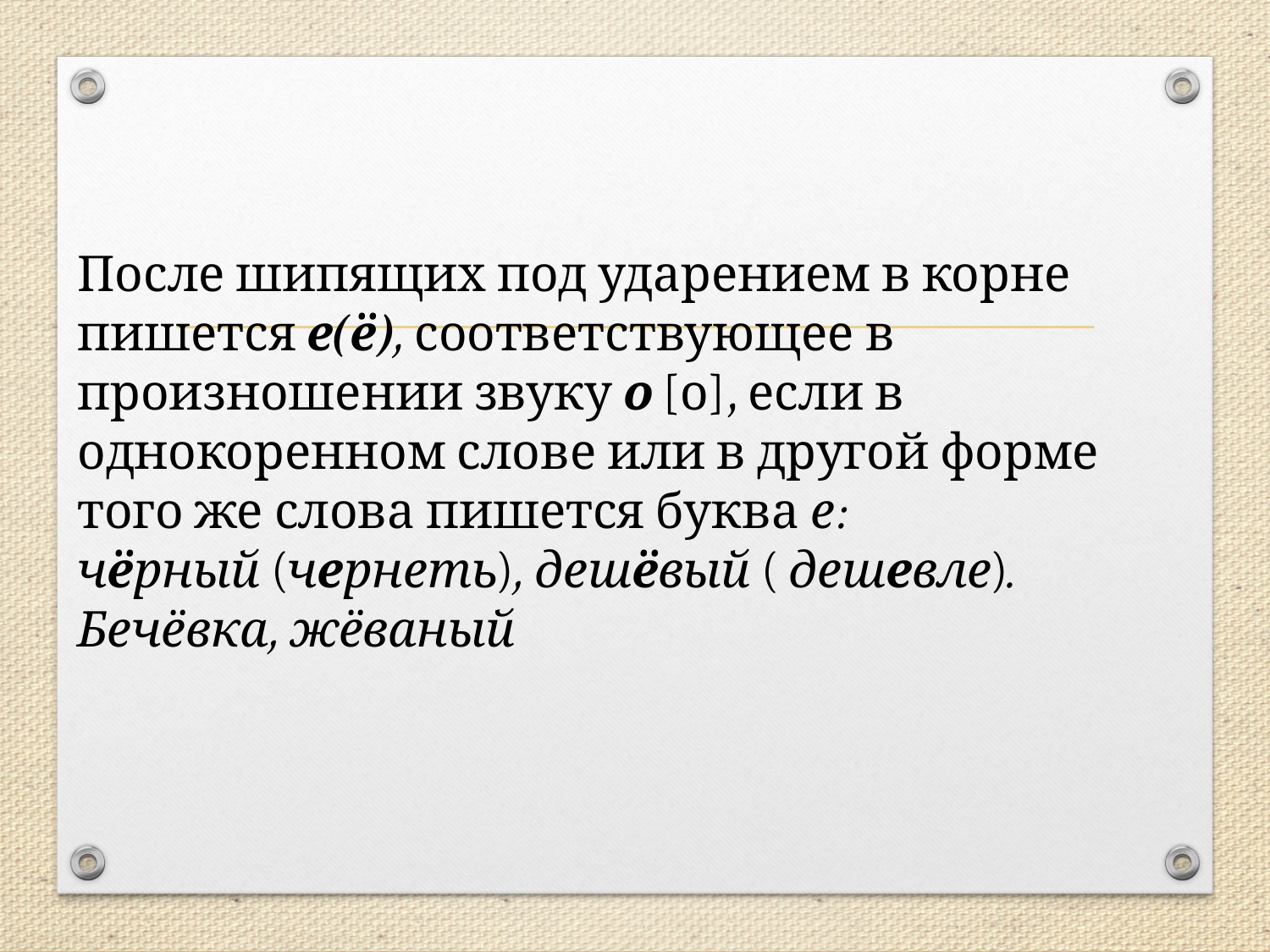

После шипящих под ударением в корне пишется е(ё), соответствующее в произношении звуку о [о], если в однокоренном слове или в другой форме того же слова пишется буква е: чёрный (чернеть), дешёвый ( дешевле).
Бечёвка, жёваный